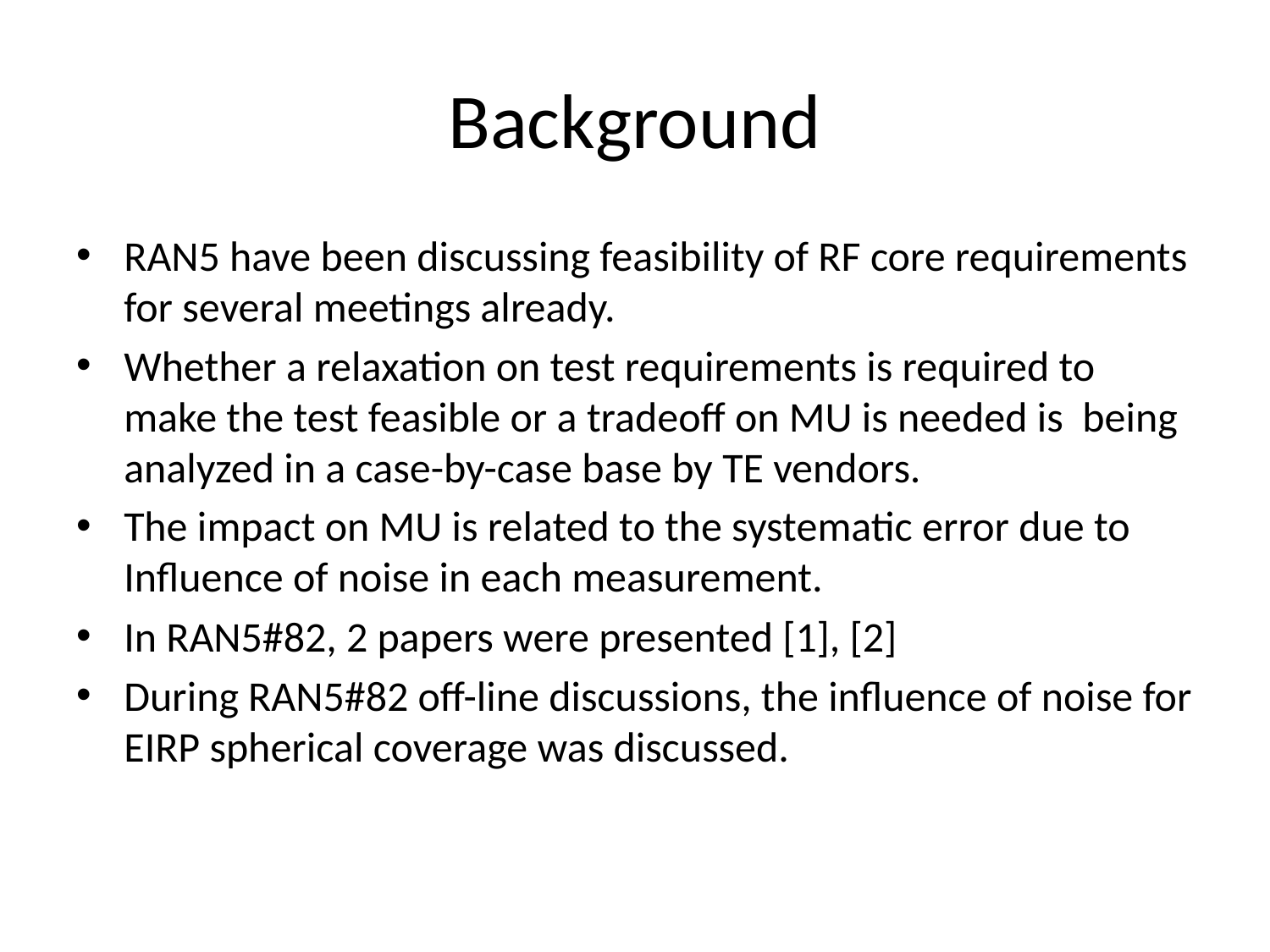

# Background
RAN5 have been discussing feasibility of RF core requirements for several meetings already.
Whether a relaxation on test requirements is required to make the test feasible or a tradeoff on MU is needed is  being analyzed in a case-by-case base by TE vendors.
The impact on MU is related to the systematic error due to Influence of noise in each measurement.
In RAN5#82, 2 papers were presented [1], [2]
During RAN5#82 off-line discussions, the influence of noise for EIRP spherical coverage was discussed.